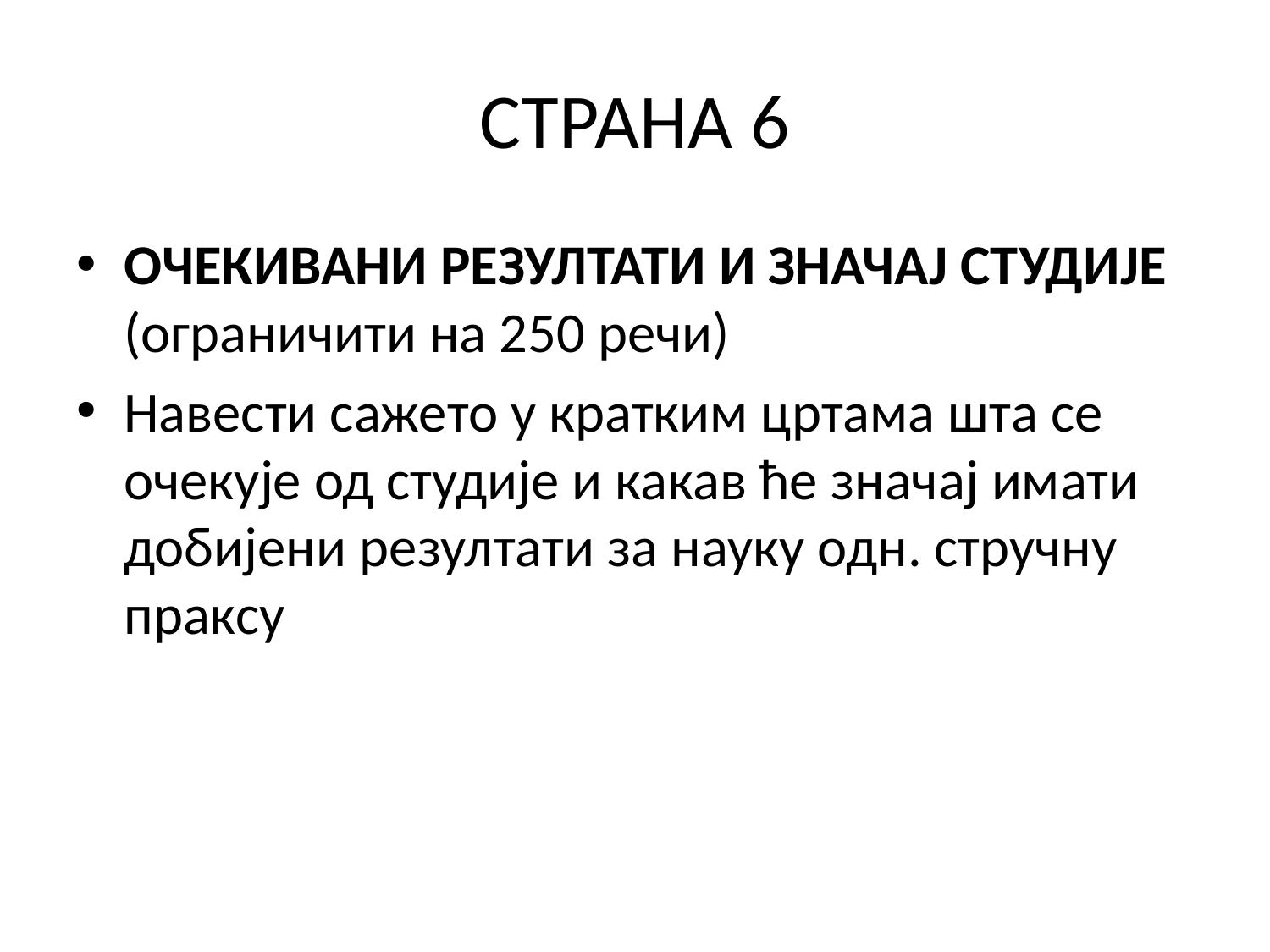

# СТРАНА 6
ОЧЕКИВАНИ РЕЗУЛТАТИ И ЗНАЧАЈ СТУДИЈЕ (ограничити на 250 речи)
Навести сажето у кратким цртама шта се очекује од студије и какав ће значај имати добијени резултати за науку одн. стручну праксу